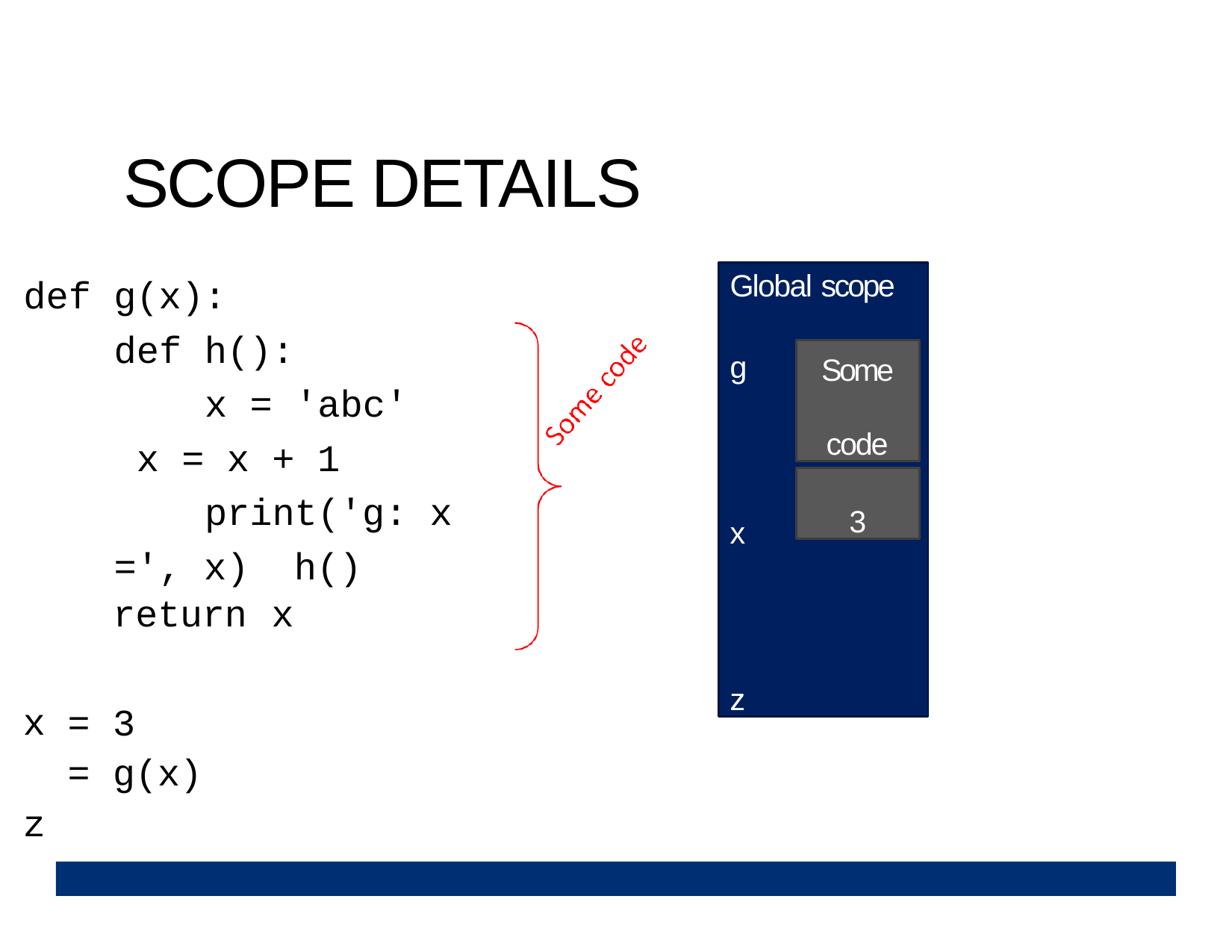

# SCOPE DETAILS
def g(x):
def h():
x = 'abc'  x = x + 1
print('g: x =', x)  h()
Global scope

g

x

z

Some  code

3
|  |  | return | x |
| --- | --- | --- | --- |
| x z | = = | 3 g(x) |  |
18
6.0001 LECTURE 4